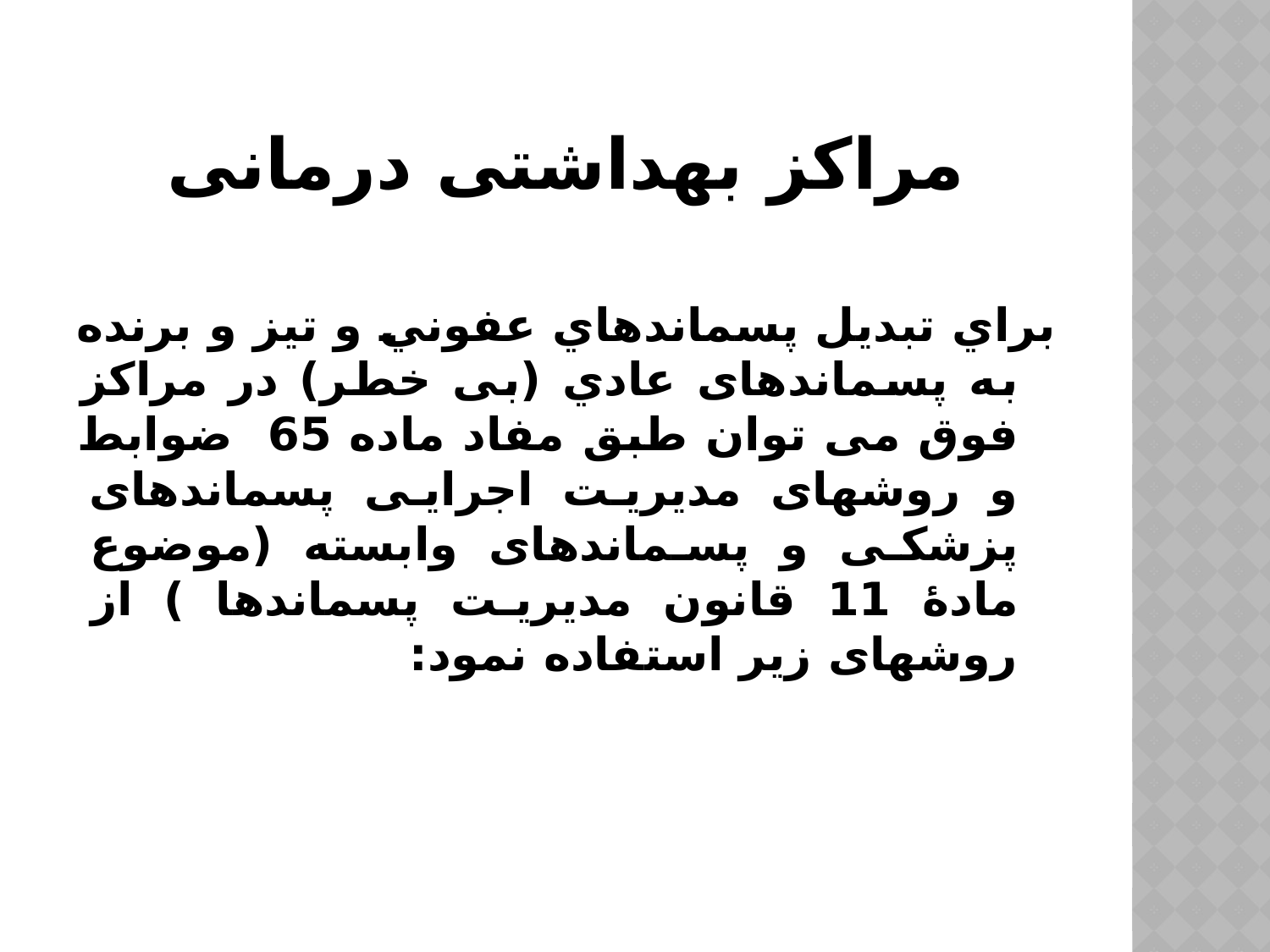

# مراکز بهداشتی درمانی

براي تبديل پسماندهاي عفوني و تيز و برنده به پسماندهای عادي (بی خطر) در مراكز فوق می توان طبق مفاد ماده 65  ضوابط و روشهای مدیریت اجرایی پسماندهای پزشکی و پسماندهای وابسته (موضوع مادۀ 11 قانون مدیریت پسماندها ) از روشهای زير استفاده نمود: